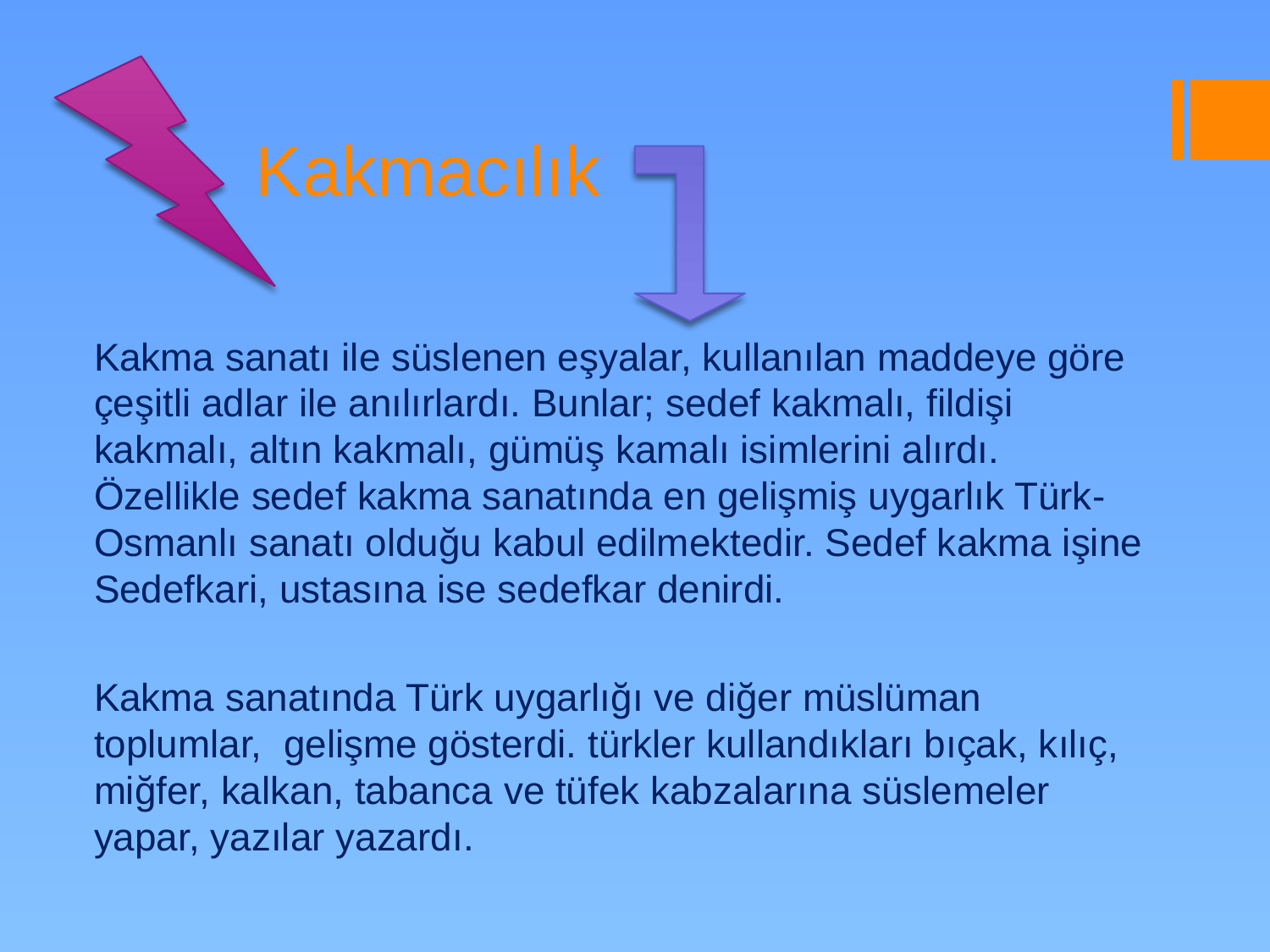

# Kakmacılık

Kakma sanatı ile süslenen eşyalar, kullanılan maddeye göre çeşitli adlar ile anılırlardı. Bunlar; sedef kakmalı, fildişi kakmalı, altın kakmalı, gümüş kamalı isimlerini alırdı. Özellikle sedef kakma sanatında en gelişmiş uygarlık Türk- Osmanlı sanatı olduğu kabul edilmektedir. Sedef kakma işine Sedefkari, ustasına ise sedefkar denirdi.

Kakma sanatında Türk uygarlığı ve diğer müslüman toplumlar,  gelişme gösterdi. türkler kullandıkları bıçak, kılıç, miğfer, kalkan, tabanca ve tüfek kabzalarına süslemeler yapar, yazılar yazardı.